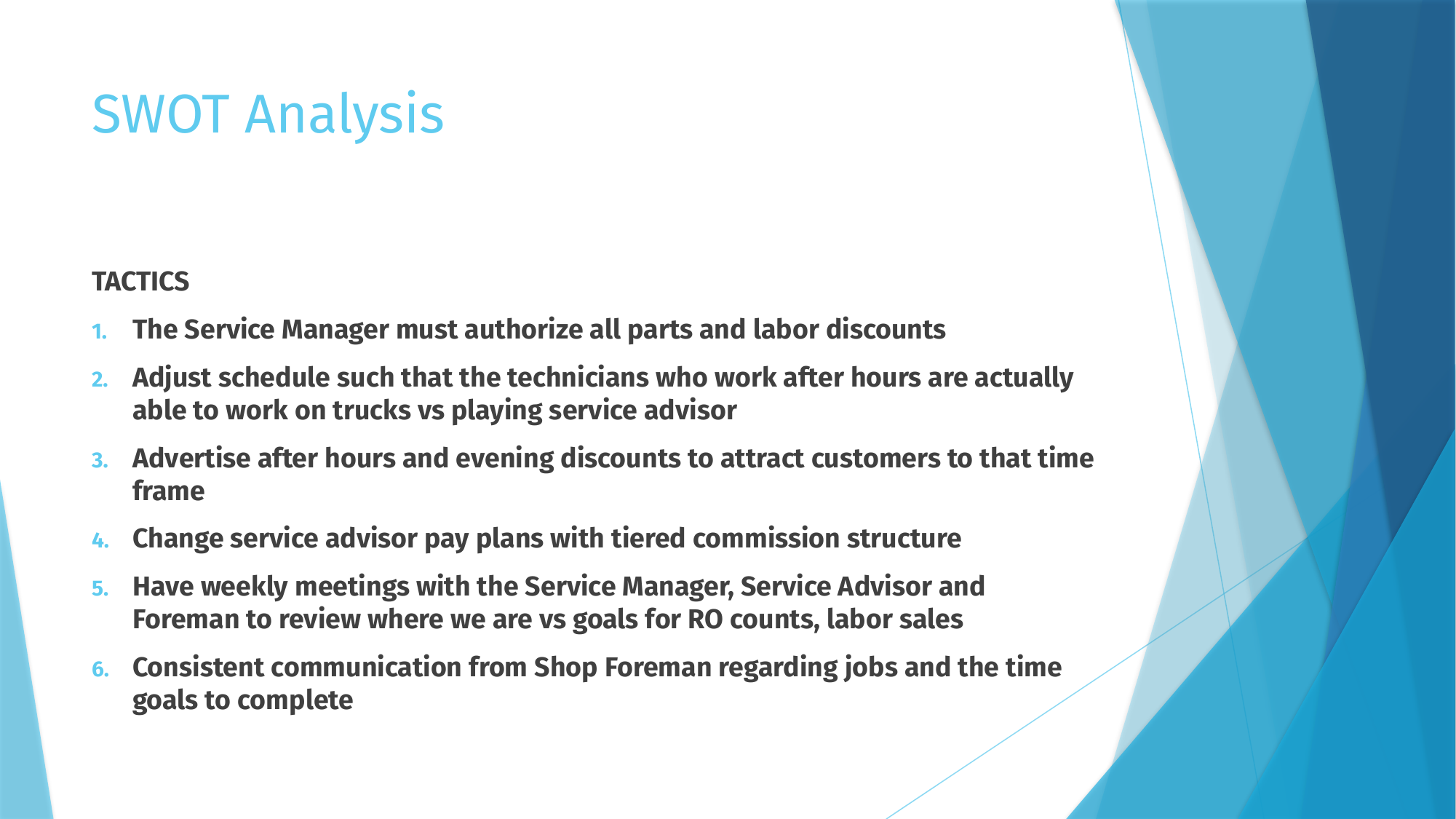

# SWOT Analysis
TACTICS
The Service Manager must authorize all parts and labor discounts
Adjust schedule such that the technicians who work after hours are actually able to work on trucks vs playing service advisor
Advertise after hours and evening discounts to attract customers to that time frame
Change service advisor pay plans with tiered commission structure
Have weekly meetings with the Service Manager, Service Advisor and Foreman to review where we are vs goals for RO counts, labor sales
Consistent communication from Shop Foreman regarding jobs and the time goals to complete